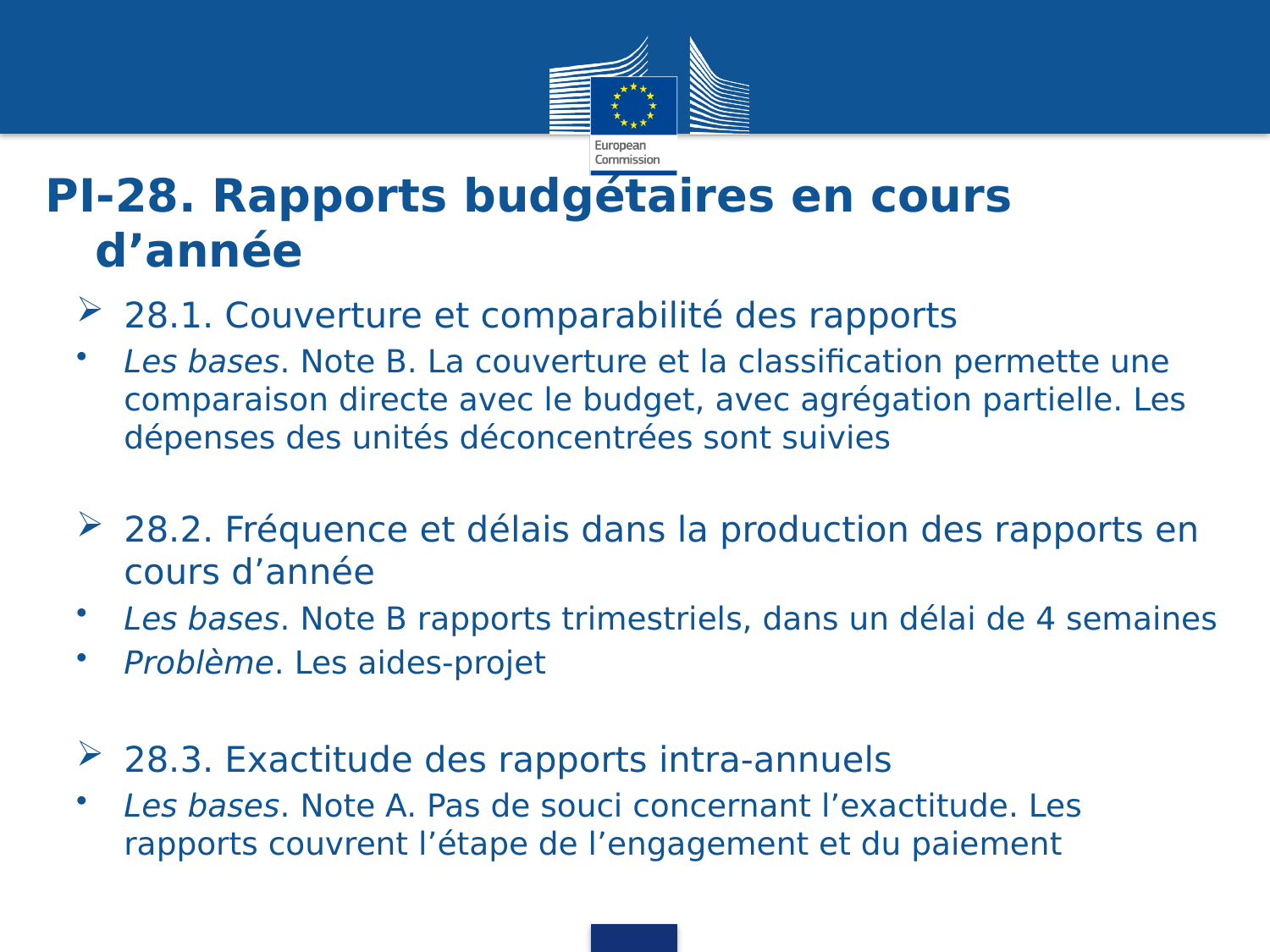

# PI-28. Rapports budgétaires en cours d’année
28.1. Couverture et comparabilité des rapports
Les bases. Note B. La couverture et la classification permette une comparaison directe avec le budget, avec agrégation partielle. Les dépenses des unités déconcentrées sont suivies

28.2. Fréquence et délais dans la production des rapports en cours d’année
Les bases. Note B rapports trimestriels, dans un délai de 4 semaines
Problème. Les aides-projet

28.3. Exactitude des rapports intra-annuels
Les bases. Note A. Pas de souci concernant l’exactitude. Les rapports couvrent l’étape de l’engagement et du paiement